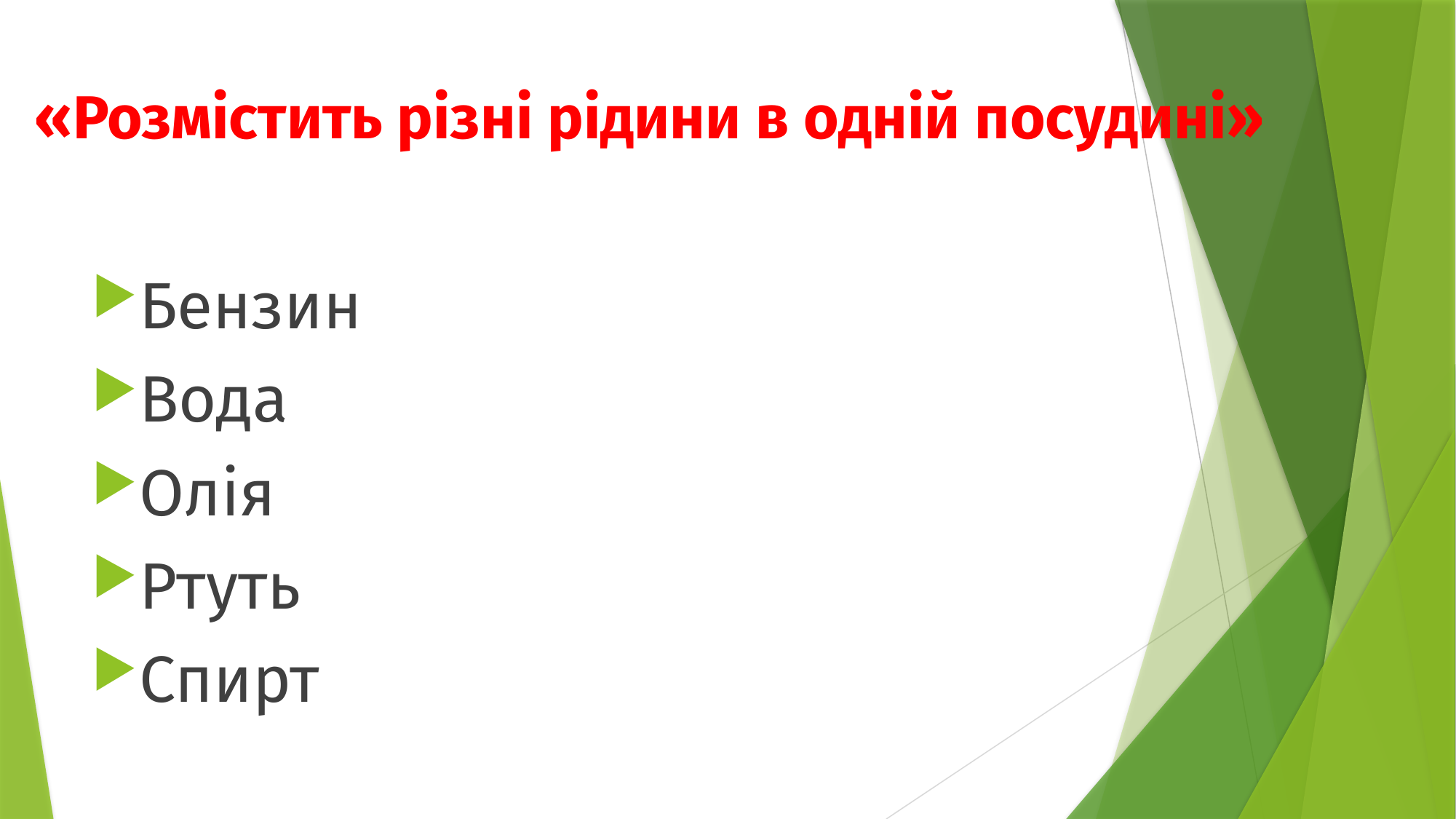

# «Розмістить різні рідини в одній посудині»
Бензин
Вода
Олія
Ртуть
Спирт